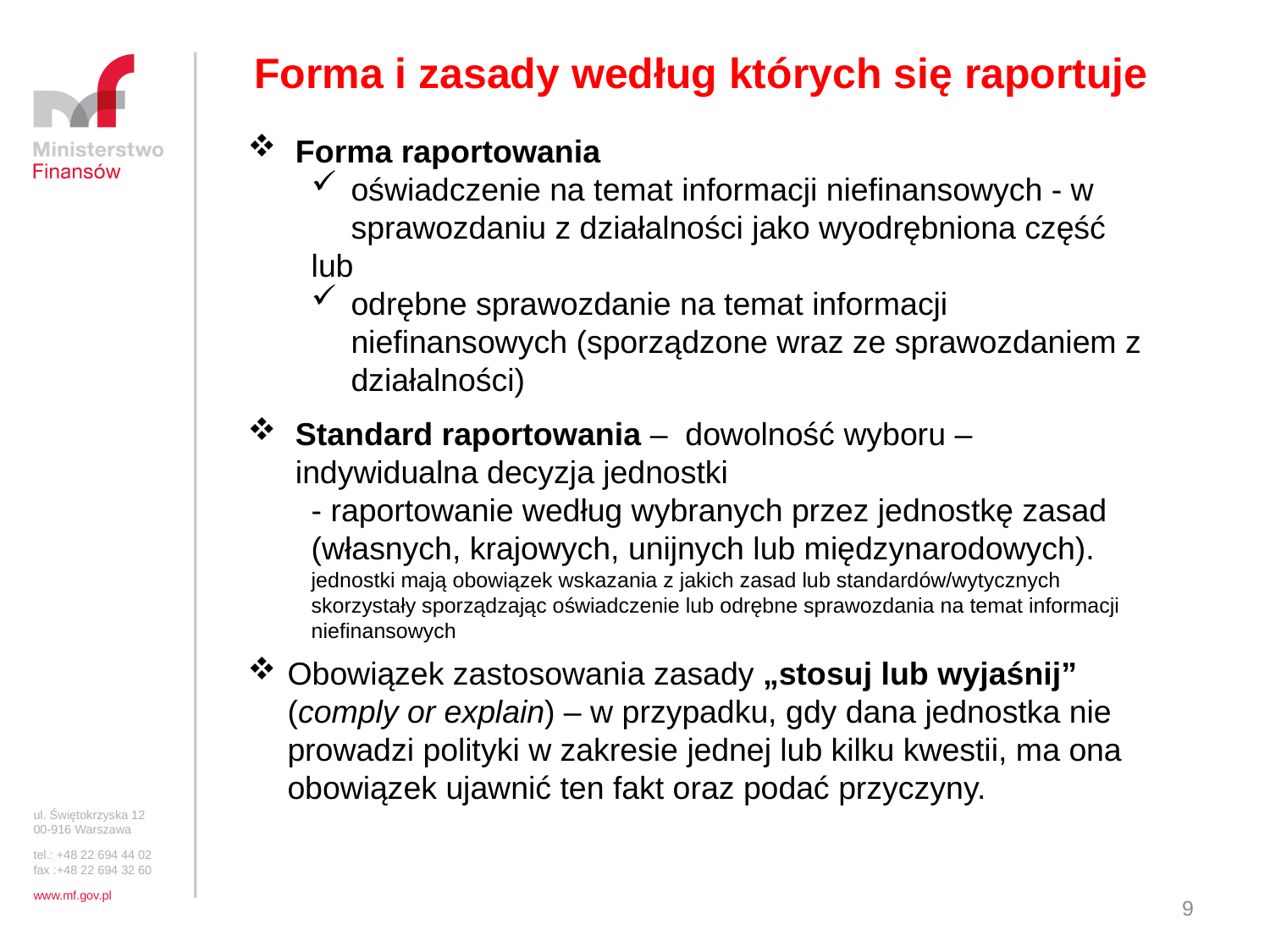

Forma i zasady według których się raportuje
Forma raportowania
oświadczenie na temat informacji niefinansowych - w sprawozdaniu z działalności jako wyodrębniona część
lub
odrębne sprawozdanie na temat informacji niefinansowych (sporządzone wraz ze sprawozdaniem z działalności)

Standard raportowania –  dowolność wyboru – indywidualna decyzja jednostki
- raportowanie według wybranych przez jednostkę zasad (własnych, krajowych, unijnych lub międzynarodowych). jednostki mają obowiązek wskazania z jakich zasad lub standardów/wytycznych skorzystały sporządzając oświadczenie lub odrębne sprawozdania na temat informacji niefinansowych
Obowiązek zastosowania zasady „stosuj lub wyjaśnij” (comply or explain) – w przypadku, gdy dana jednostka nie prowadzi polityki w zakresie jednej lub kilku kwestii, ma ona obowiązek ujawnić ten fakt oraz podać przyczyny.
ul. Świętokrzyska 12
00-916 Warszawa

tel.: +48 22 694 44 02
fax :+48 22 694 32 60

www.mf.gov.pl
9